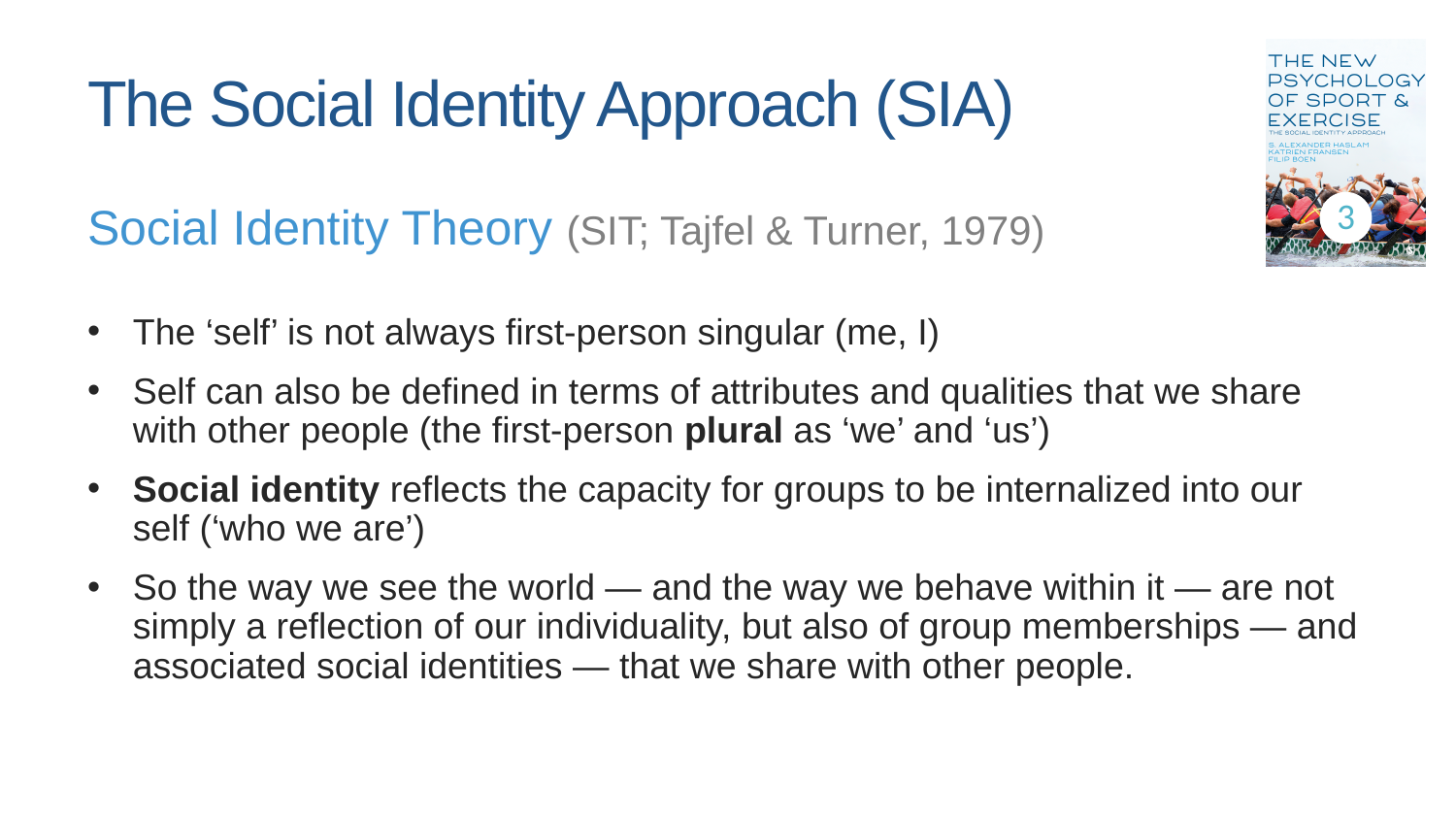

# The Social Identity Approach (SIA)
3
Social Identity Theory (SIT; Tajfel & Turner, 1979)
The ‘self’ is not always first-person singular (me, I)
Self can also be defined in terms of attributes and qualities that we share with other people (the first-person plural as ‘we’ and ‘us’)
Social identity reflects the capacity for groups to be internalized into our self (‘who we are’)
So the way we see the world — and the way we behave within it — are not simply a reflection of our individuality, but also of group memberships — and associated social identities — that we share with other people.